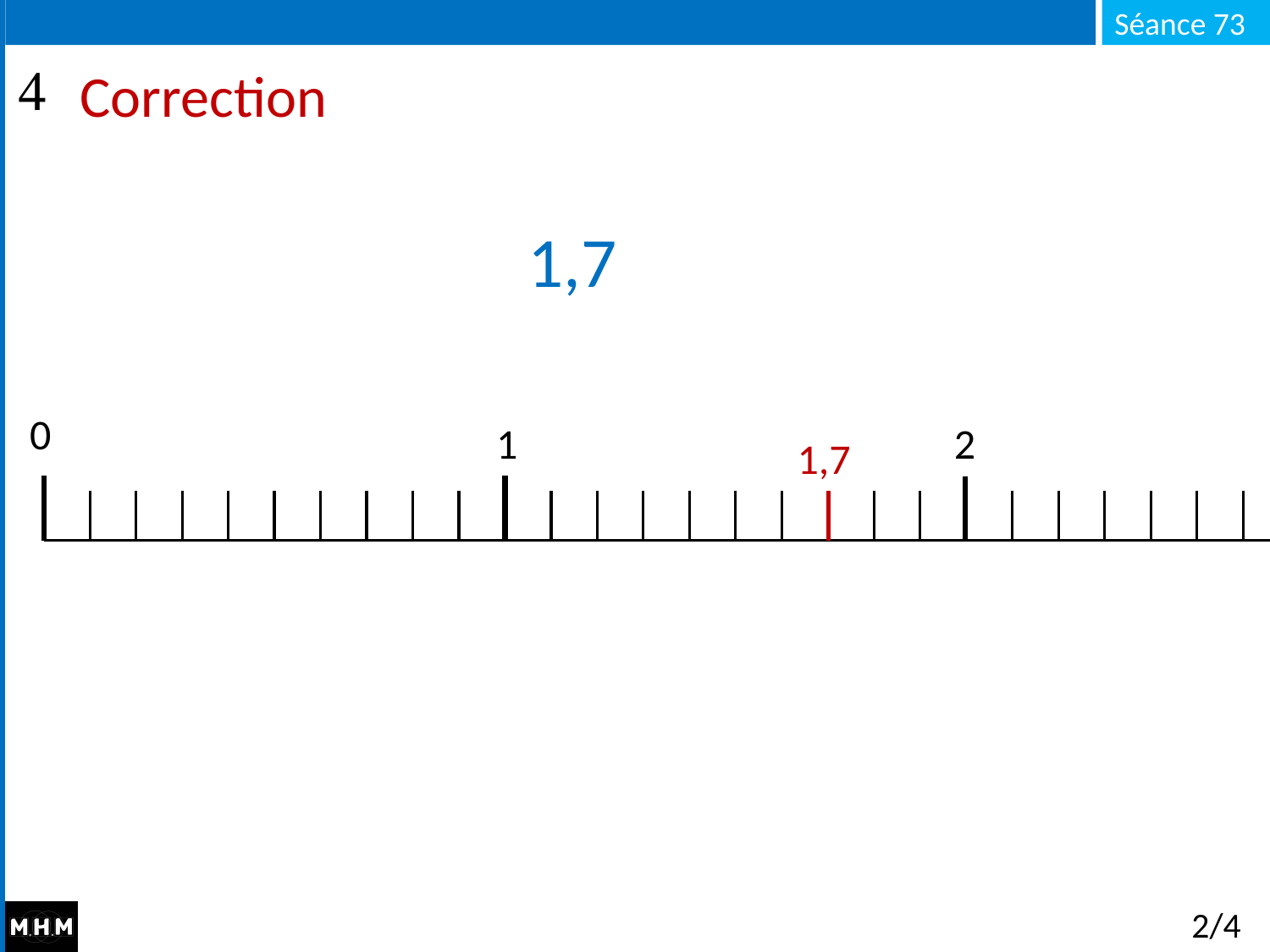

# Correction
1,7
0
2
1
1,7
2/4